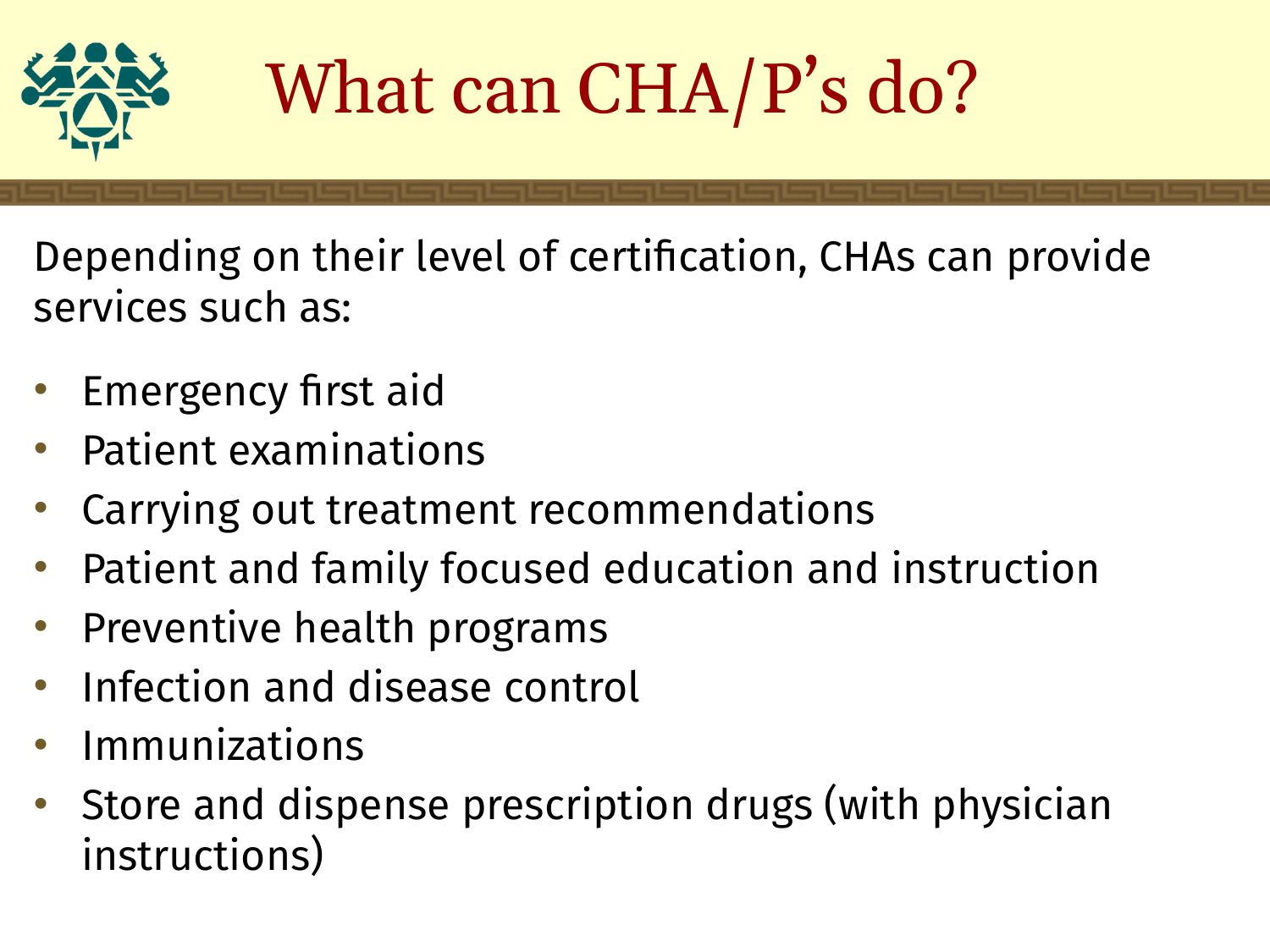

# What can CHA/P’s do?
Depending on their level of certification, CHAs can provide services such as:

Emergency first aid
Patient examinations
Carrying out treatment recommendations
Patient and family focused education and instruction
Preventive health programs
Infection and disease control
Immunizations
Store and dispense prescription drugs (with physician instructions)